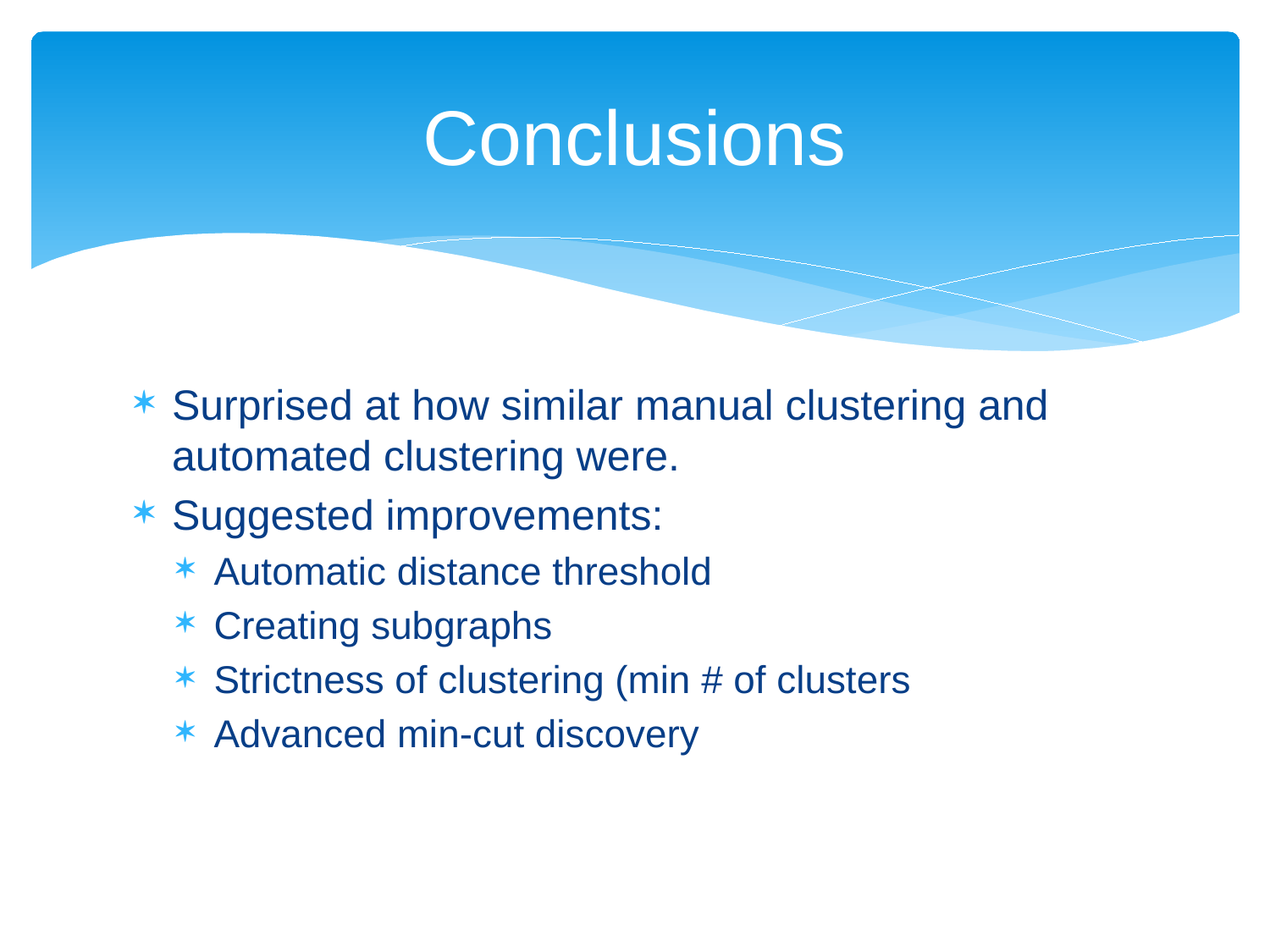

# Conclusions
Surprised at how similar manual clustering and automated clustering were.
Suggested improvements:
Automatic distance threshold
Creating subgraphs
Strictness of clustering (min # of clusters
Advanced min-cut discovery